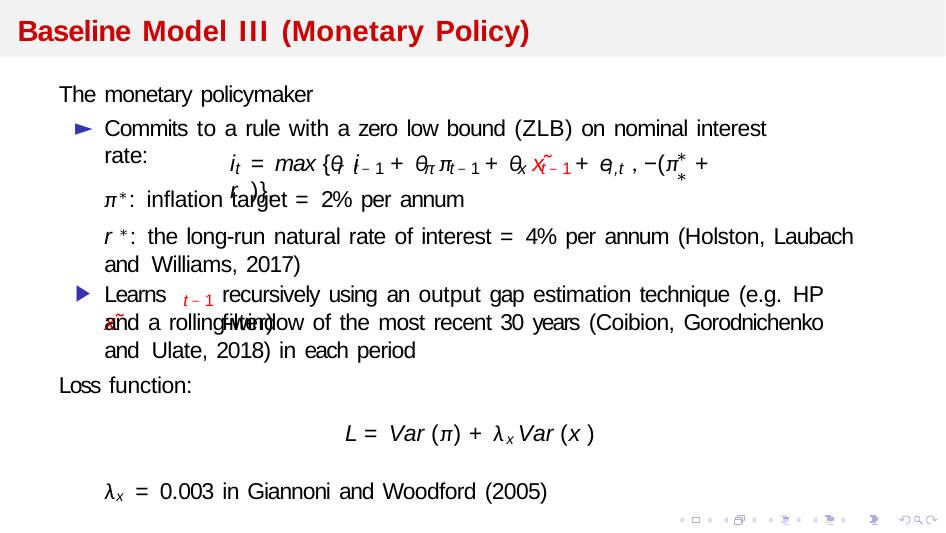

# Baseline Model III (Monetary Policy)
The monetary policymaker
Commits to a rule with a zero low bound (ZLB) on nominal interest rate:
∗	∗
i  = max {θ  i	+ θ  π	+ θ  x˜	+ e   , −(π   + r  )},
t
r  t−1	π   t−1	x   t−1	i,t
π∗: inflation target = 2% per annum
r ∗: the long-run natural rate of interest = 4% per annum (Holston, Laubach and  Williams, 2017)
▶
Learns x˜
recursively using an output gap estimation technique (e.g. HP filter)
t−1
and a rolling-window of the most recent 30 years (Coibion, Gorodnichenko and  Ulate, 2018) in each period
Loss function:
L = Var (π) + λx Var (x )

λx = 0.003 in Giannoni and Woodford (2005)